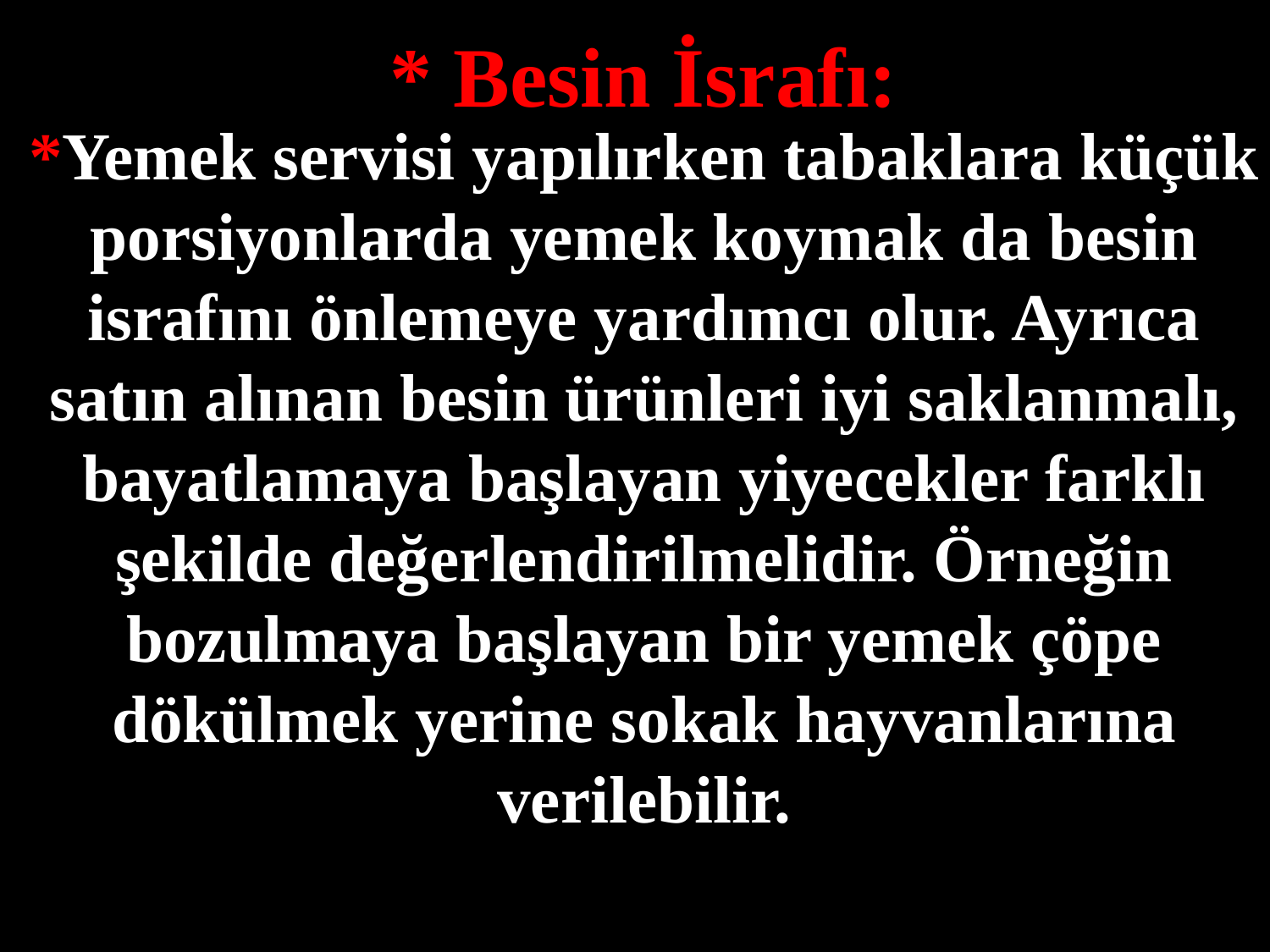

* Besin İsrafı:
*Yemek servisi yapılırken tabaklara küçük porsiyonlarda yemek koymak da besin israfını önlemeye yardımcı olur. Ayrıca satın alınan besin ürünleri iyi saklanmalı, bayatlamaya başlayan yiyecekler farklı şekilde değerlendirilmelidir. Örneğin bozulmaya başlayan bir yemek çöpe dökülmek yerine sokak hayvanlarına verilebilir.
#